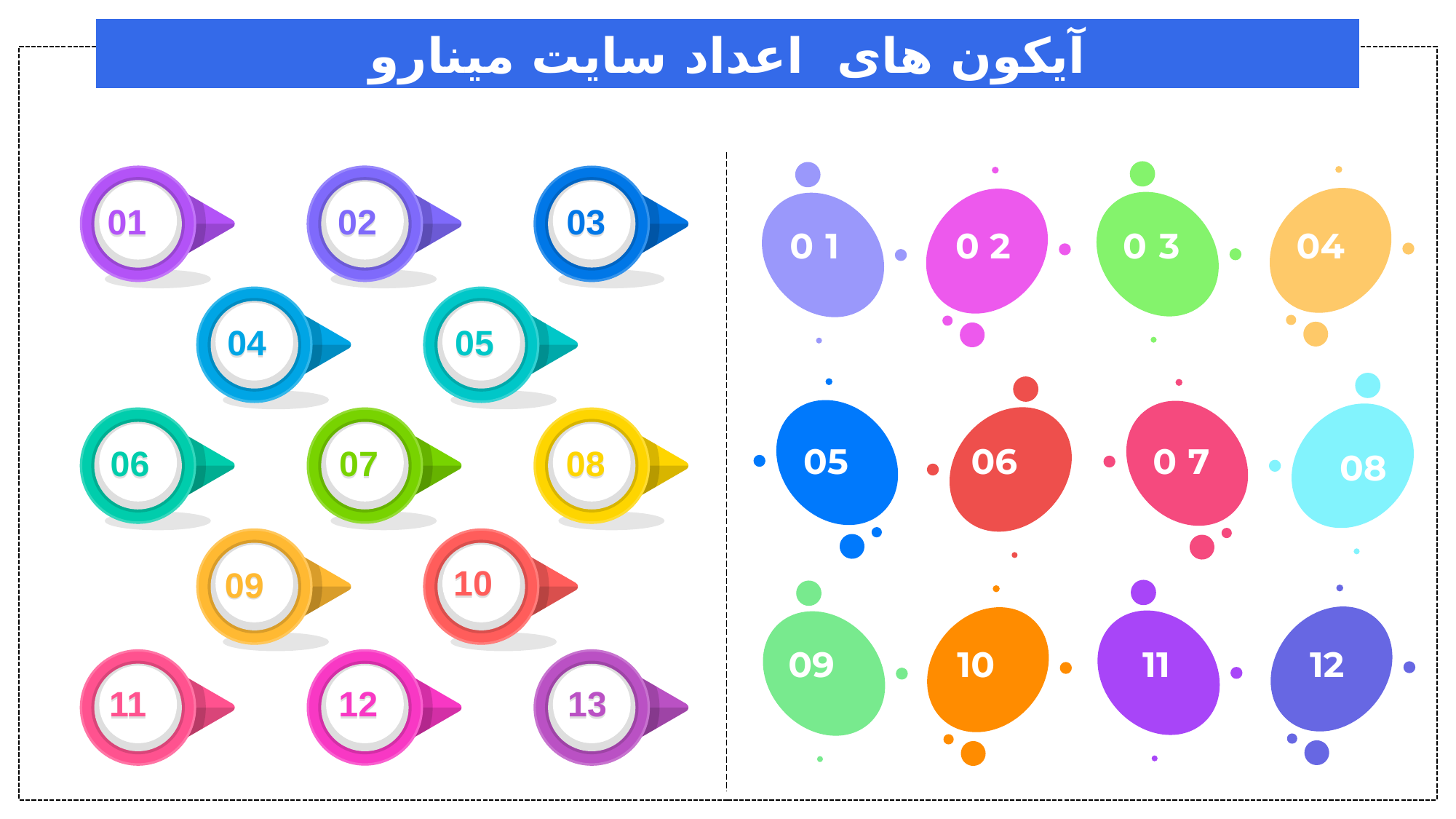

01
02
03
01
02
03

04
05
04
05

06
07
08
06
07
08

10
09
10
09

11
12
13
11
12
13

0
1
0
2
0
3
04

05
06
0
7
08

09
10
11
12